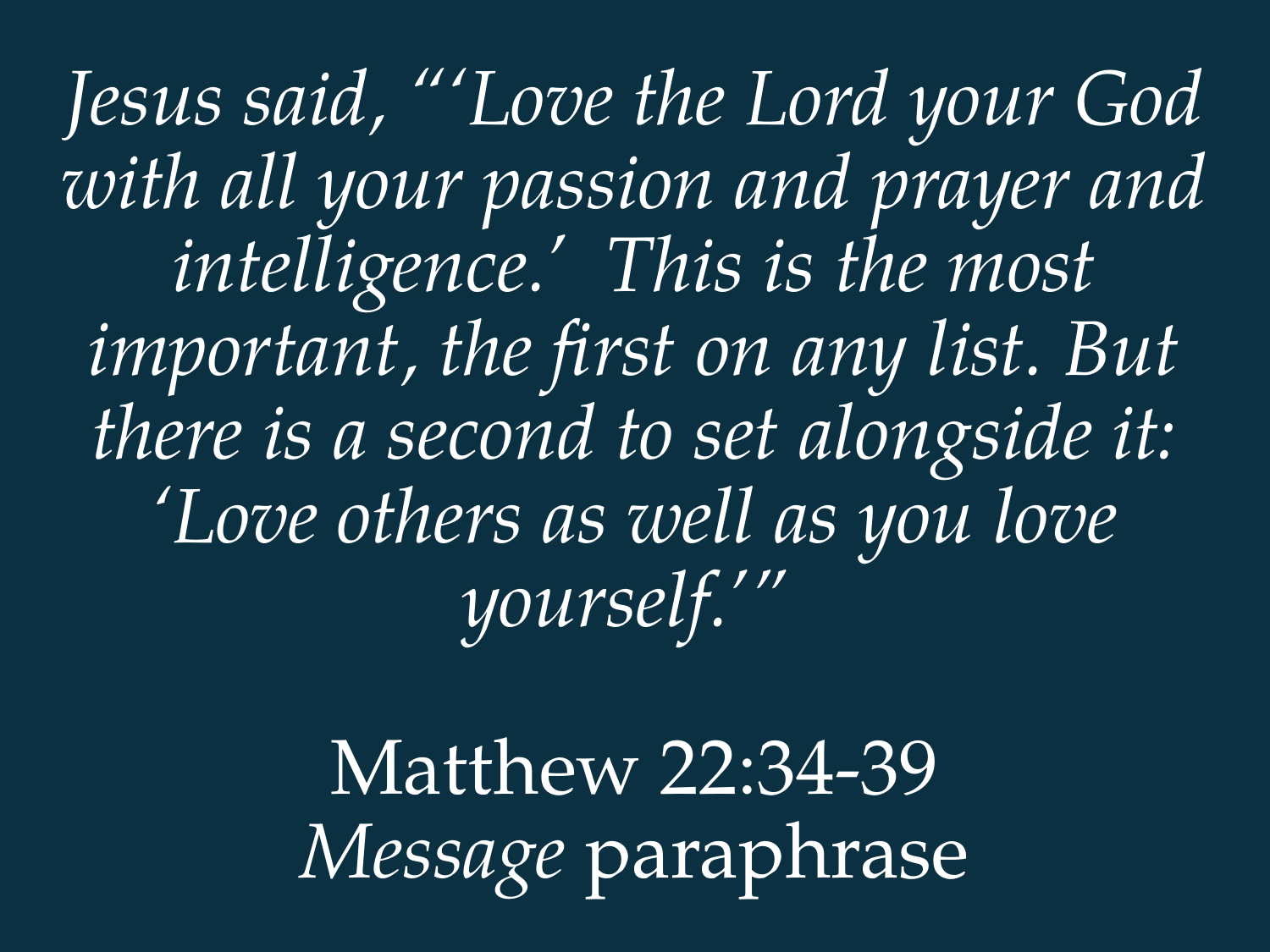

# Jesus said, “‘Love the Lord your God with all your passion and prayer and intelligence.’  This is the most important, the first on any list. But there is a second to set alongside it: ‘Love others as well as you love yourself.’” Matthew 22:34-39 Message paraphrase